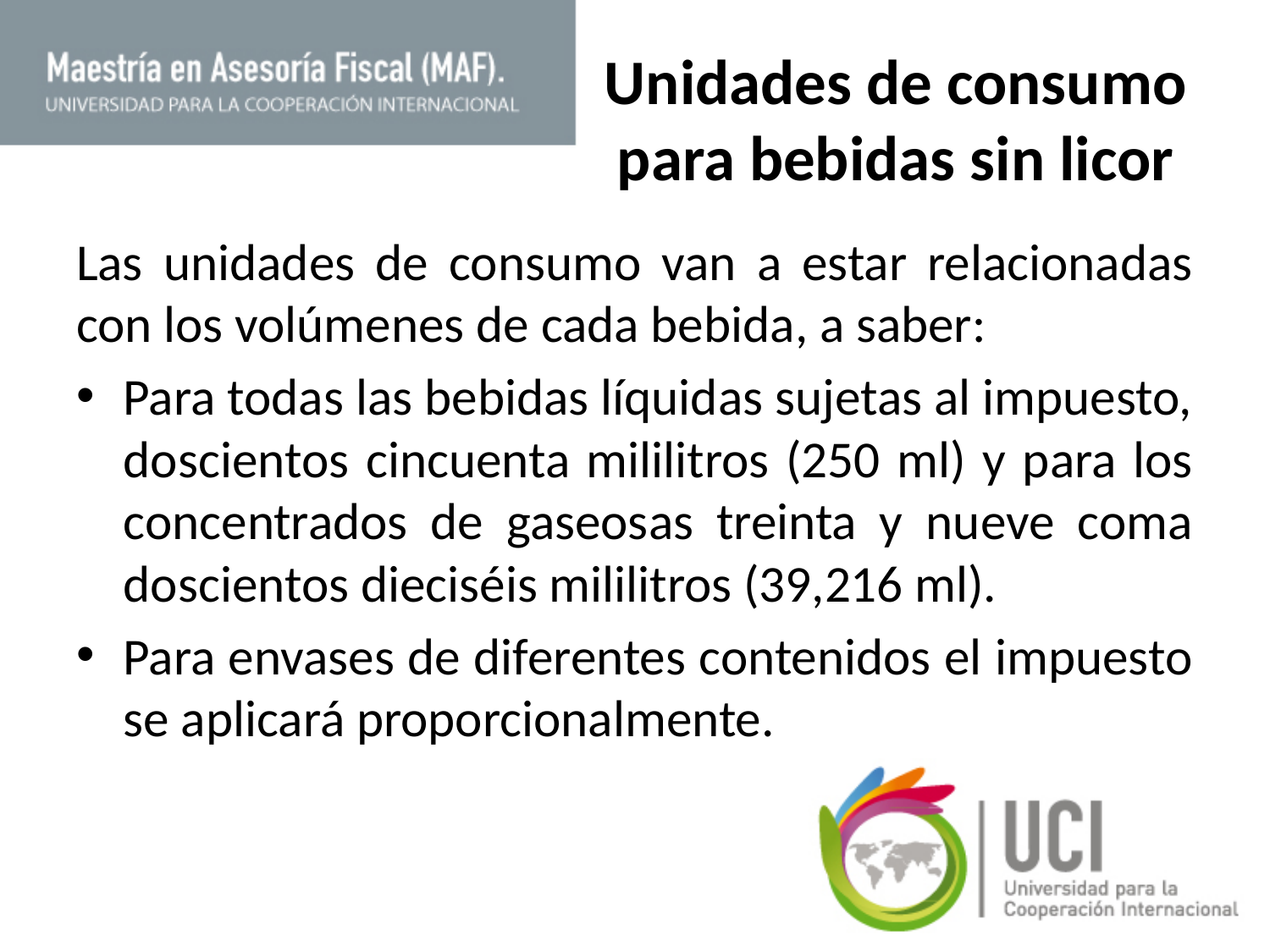

# Unidades de consumo para bebidas sin licor
Las unidades de consumo van a estar relacionadas con los volúmenes de cada bebida, a saber:
Para todas las bebidas líquidas sujetas al impuesto, doscientos cincuenta mililitros (250 ml) y para los concentrados de gaseosas treinta y nueve coma doscientos dieciséis mililitros (39,216 ml).
Para envases de diferentes contenidos el impuesto se aplicará proporcionalmente.